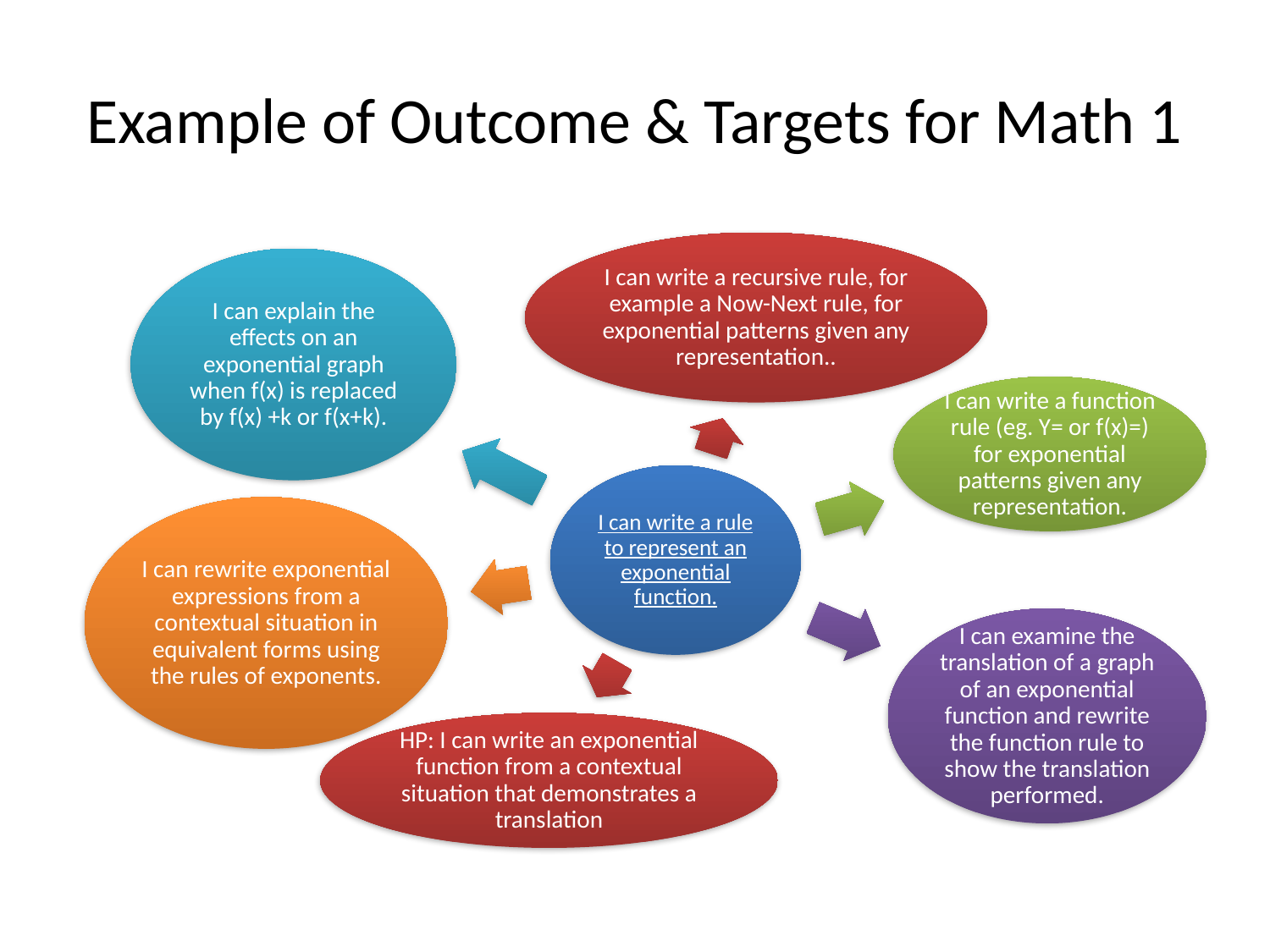

# Example of Outcome & Targets for Math 1
I can write a rule to represent an exponential function.

I can write a recursive rule, for example a Now-Next rule, for exponential patterns given any representation..

I can write a function rule (eg. Y= or f(x)=) for exponential patterns given any representation.

I can examine the translation of a graph of an exponential function and rewrite the function rule to show the translation performed.

I can explain the effects on an exponential graph when f(x) is replaced by f(x) +k or f(x+k).

I can rewrite exponential expressions from a contextual situation in equivalent forms using the rules of exponents.

HP: I can write an exponential function from a contextual situation that demonstrates a translation